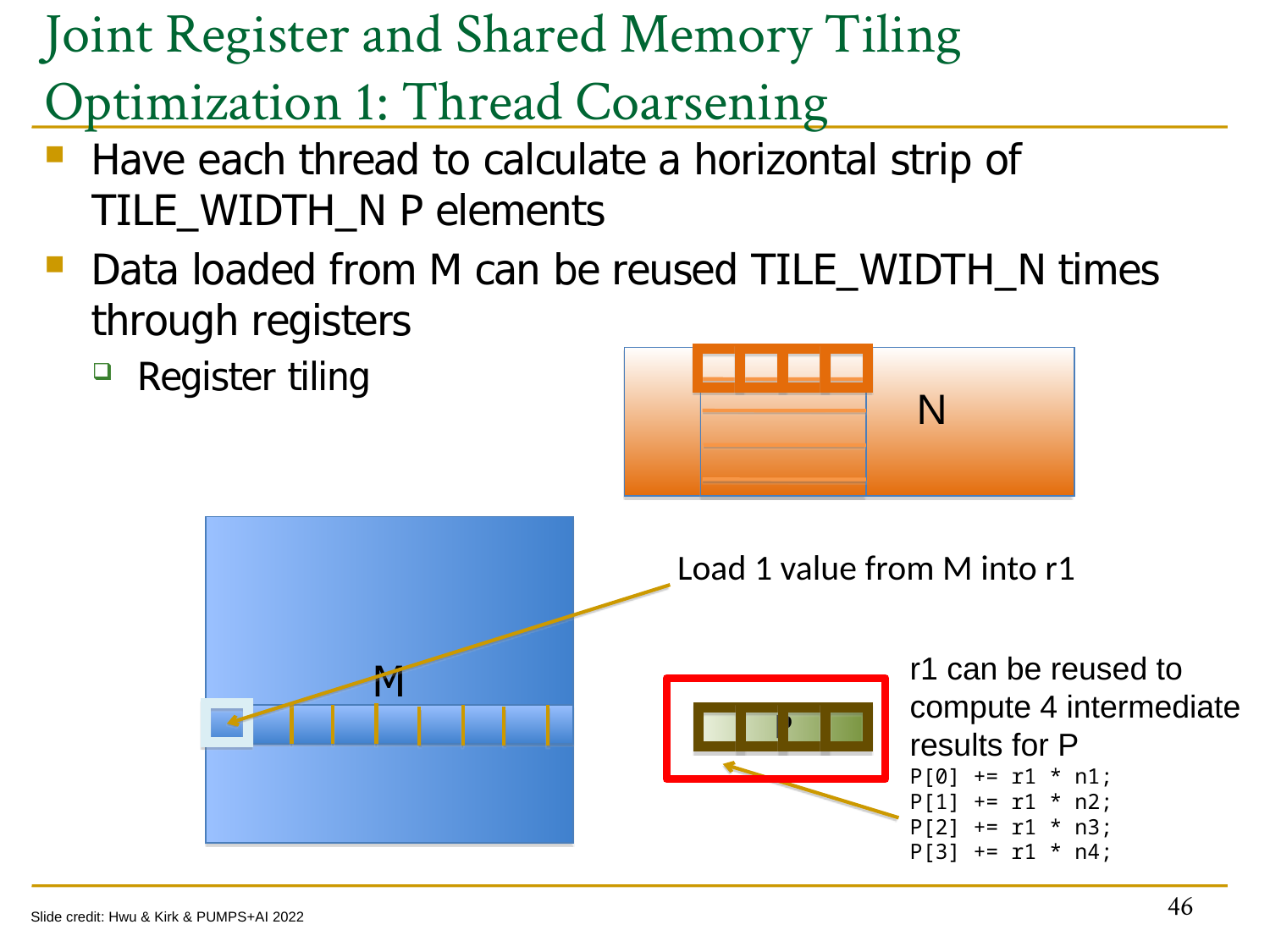

# Joint Register and Shared Memory Tiling Optimization 1: Thread Coarsening
Have each thread to calculate a horizontal strip of TILE_WIDTH_N P elements
Data loaded from M can be reused TILE_WIDTH_N times through registers
Register tiling
M

N
M
Load 1 value from M into r1
r1 can be reused to compute 4 intermediate results for P
P[0] += r1 * n1;
P[1] += r1 * n2;
P[2] += r1 * n3;
P[3] += r1 * n4;

P

46
Slide credit: Hwu & Kirk & PUMPS+AI 2022